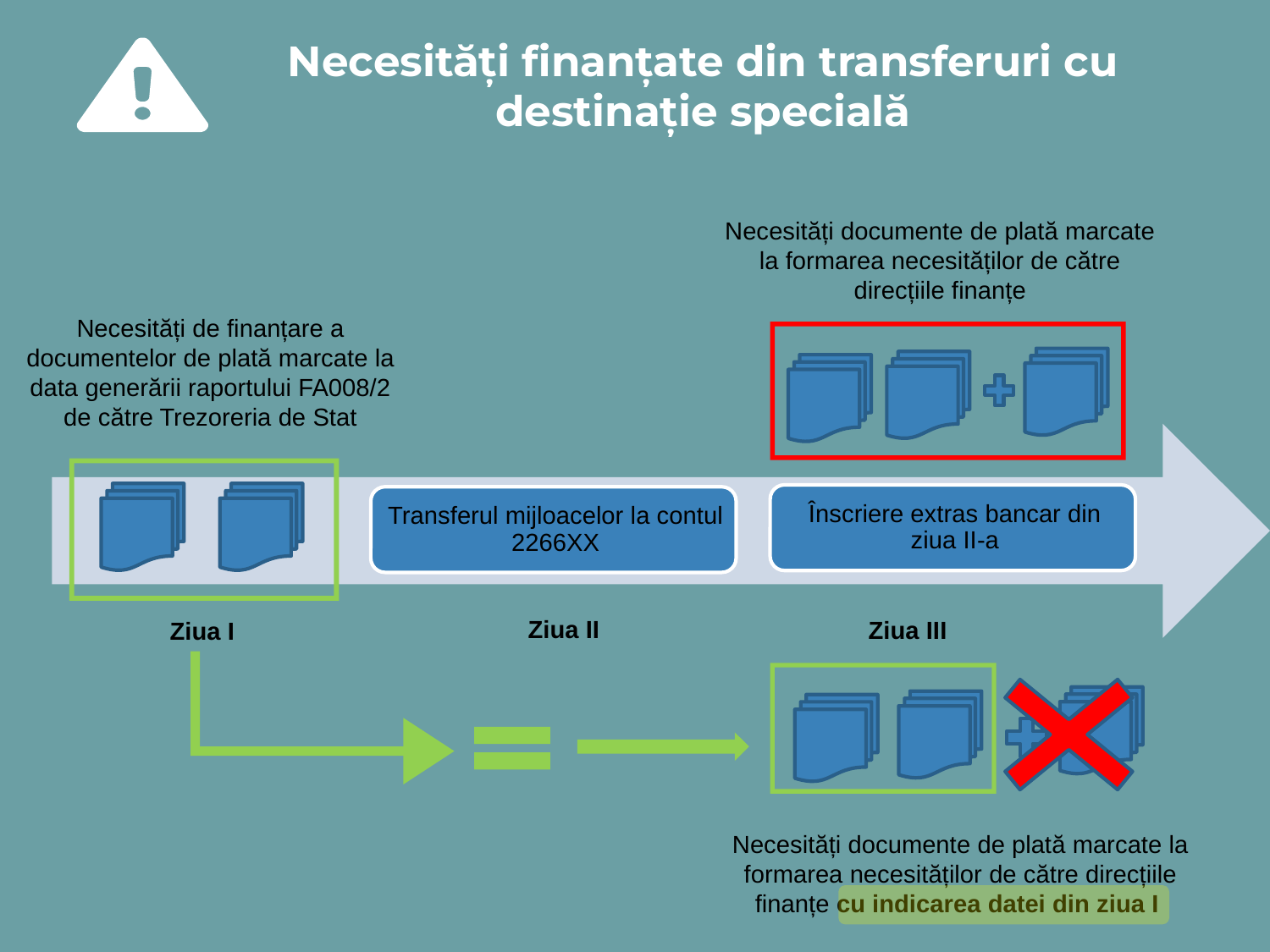

Necesități finanțate din transferuri cu destinație specială
Necesități documente de plată marcate la formarea necesităților de către direcțiile finanțe
Necesități de finanțare a documentelor de plată marcate la data generării raportului FA008/2 de către Trezoreria de Stat

Transferul mijloacelor la contul 2266XX
Înscriere extras bancar din ziua II-a

Ziua II
Ziua III
Ziua I

Necesități documente de plată marcate la formarea necesităților de către direcțiile finanțe cu indicarea datei din ziua I